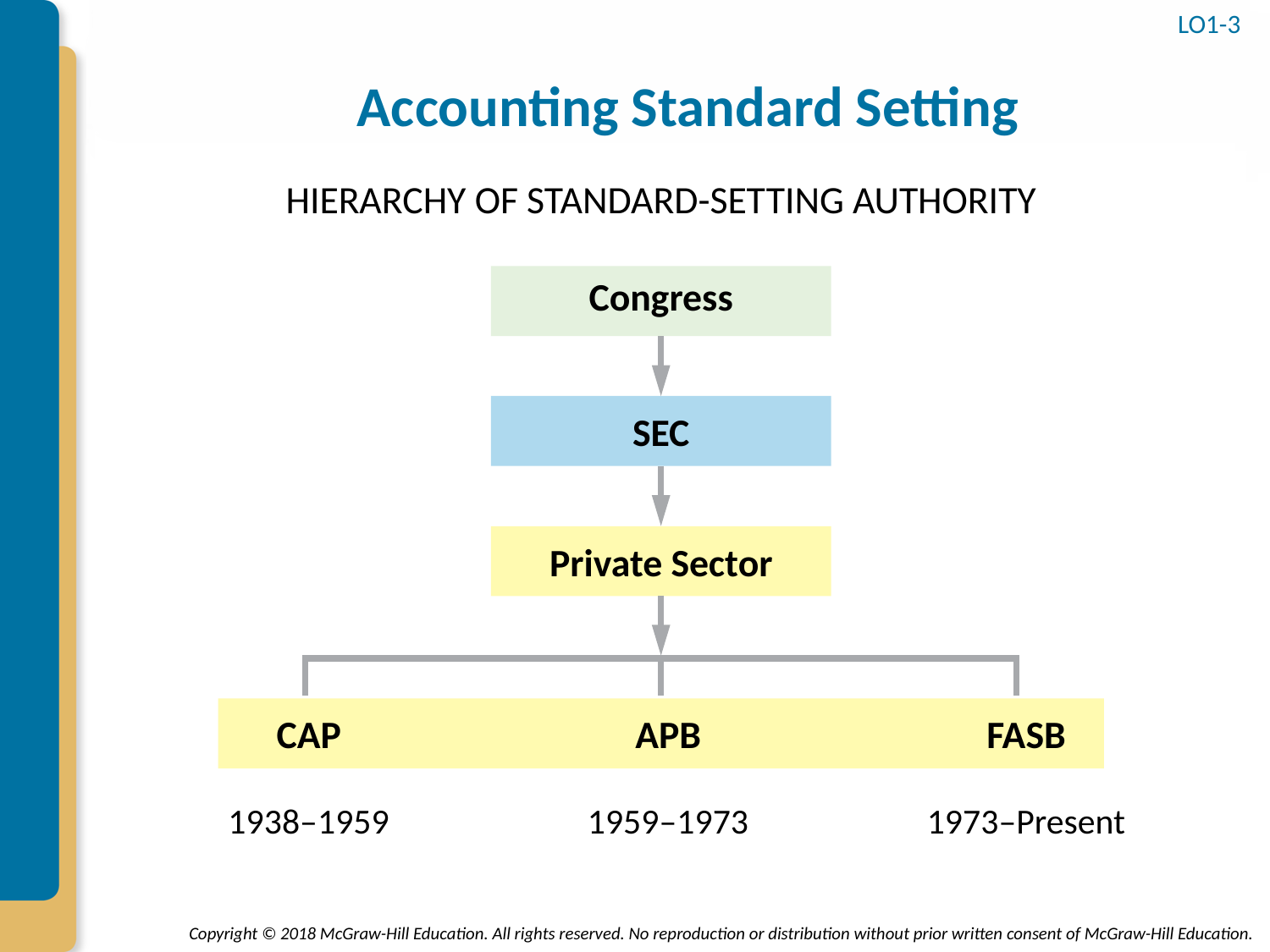

# Accounting Standard Setting
LO1-3
HIERARCHY OF STANDARD-SETTING AUTHORITY
Congress
SEC
Private Sector

CAP
APB
FASB
1938–1959
1959–1973
1973–Present